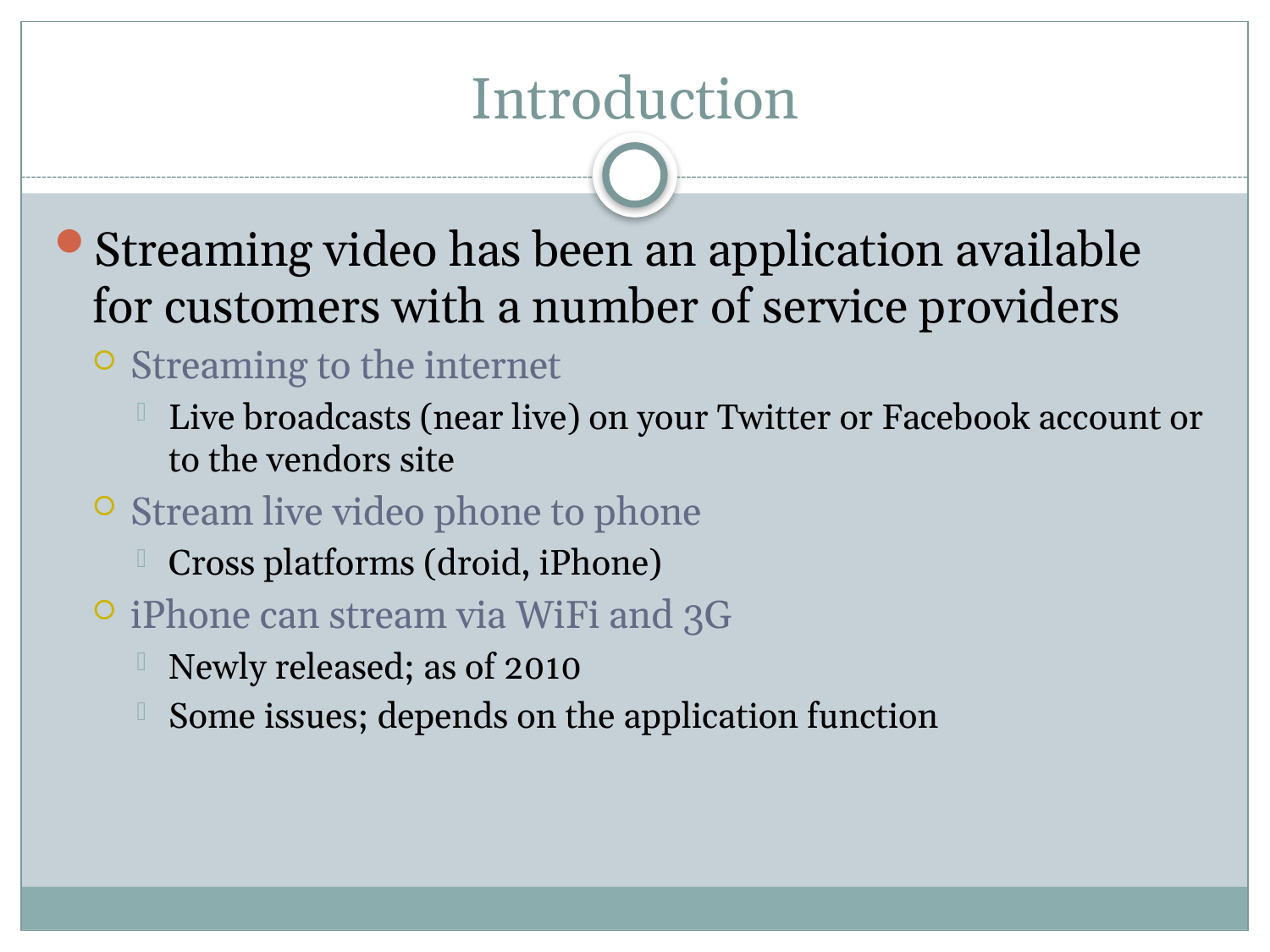

# Introduction
Streaming video has been an application available for customers with a number of service providers
Streaming to the internet
Live broadcasts (near live) on your Twitter or Facebook account or to the vendors site
Stream live video phone to phone
Cross platforms (droid, iPhone)
iPhone can stream via WiFi and 3G
Newly released; as of 2010
Some issues; depends on the application function